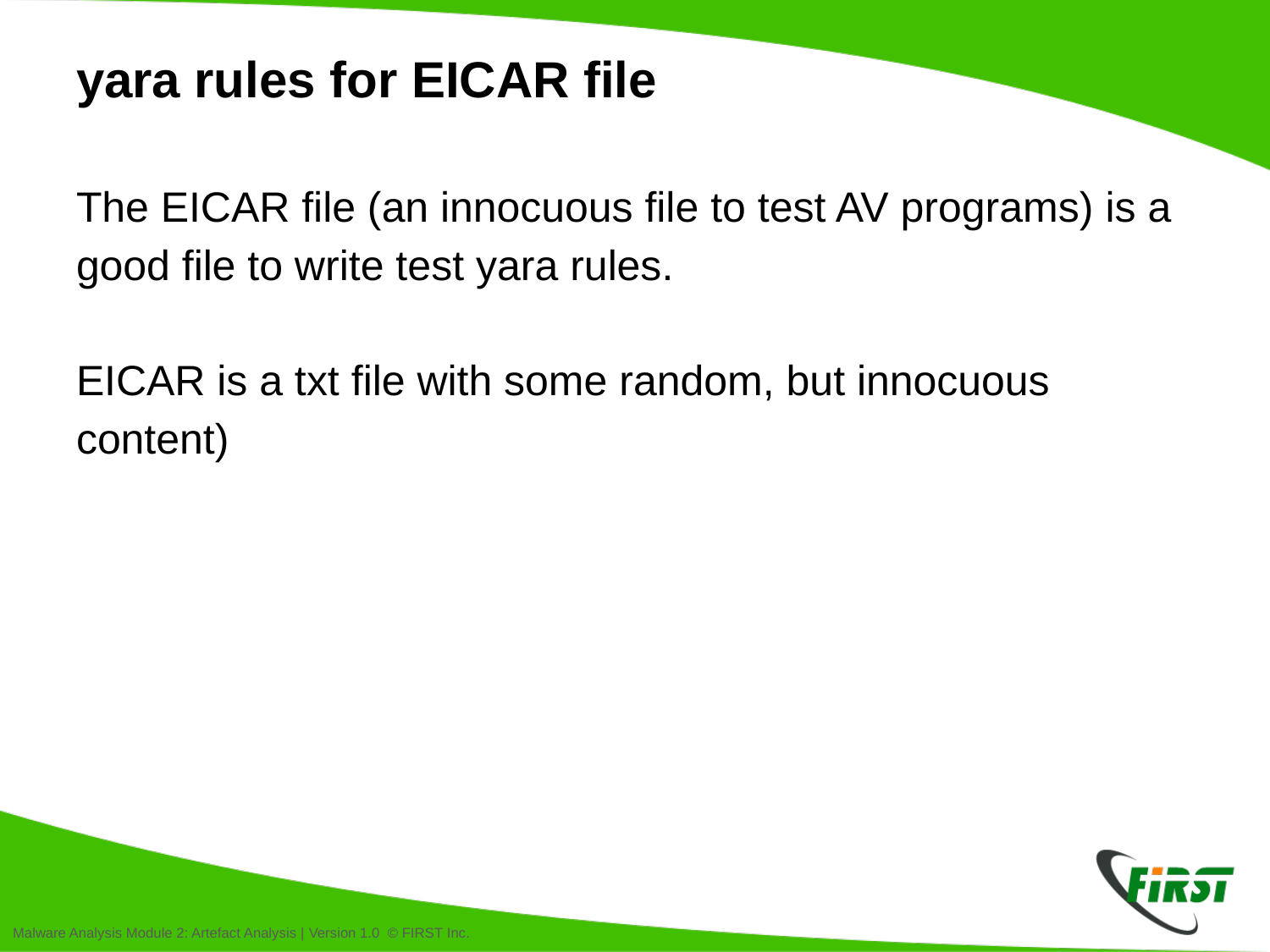

# yara rules for EICAR file
The EICAR file (an innocuous file to test AV programs) is a good file to write test yara rules.

EICAR is a txt file with some random, but innocuous content)